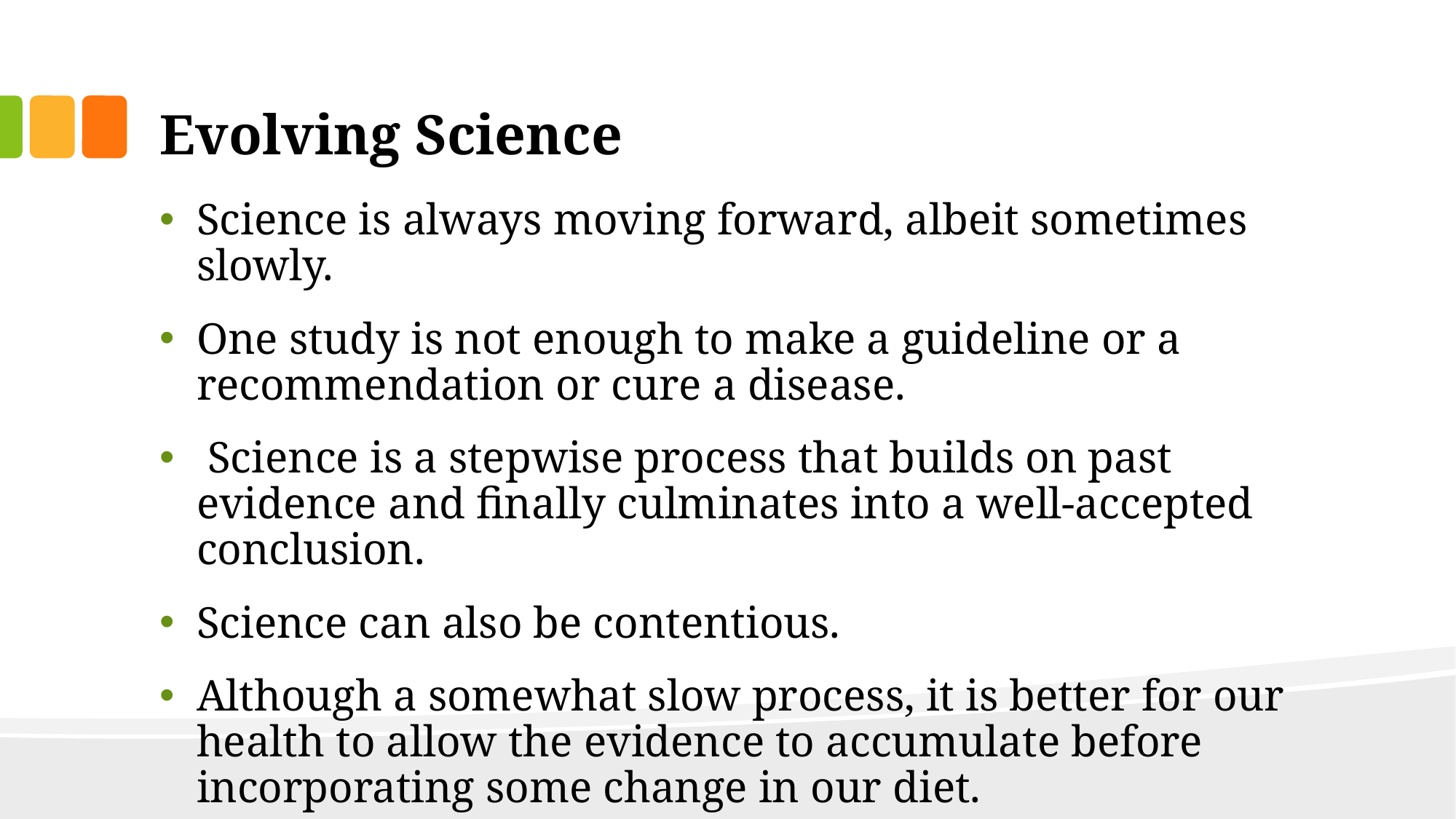

# Evolving Science
Science is always moving forward, albeit sometimes slowly.
One study is not enough to make a guideline or a recommendation or cure a disease.
 Science is a stepwise process that builds on past evidence and finally culminates into a well-accepted conclusion.
Science can also be contentious.
Although a somewhat slow process, it is better for our health to allow the evidence to accumulate before incorporating some change in our diet.